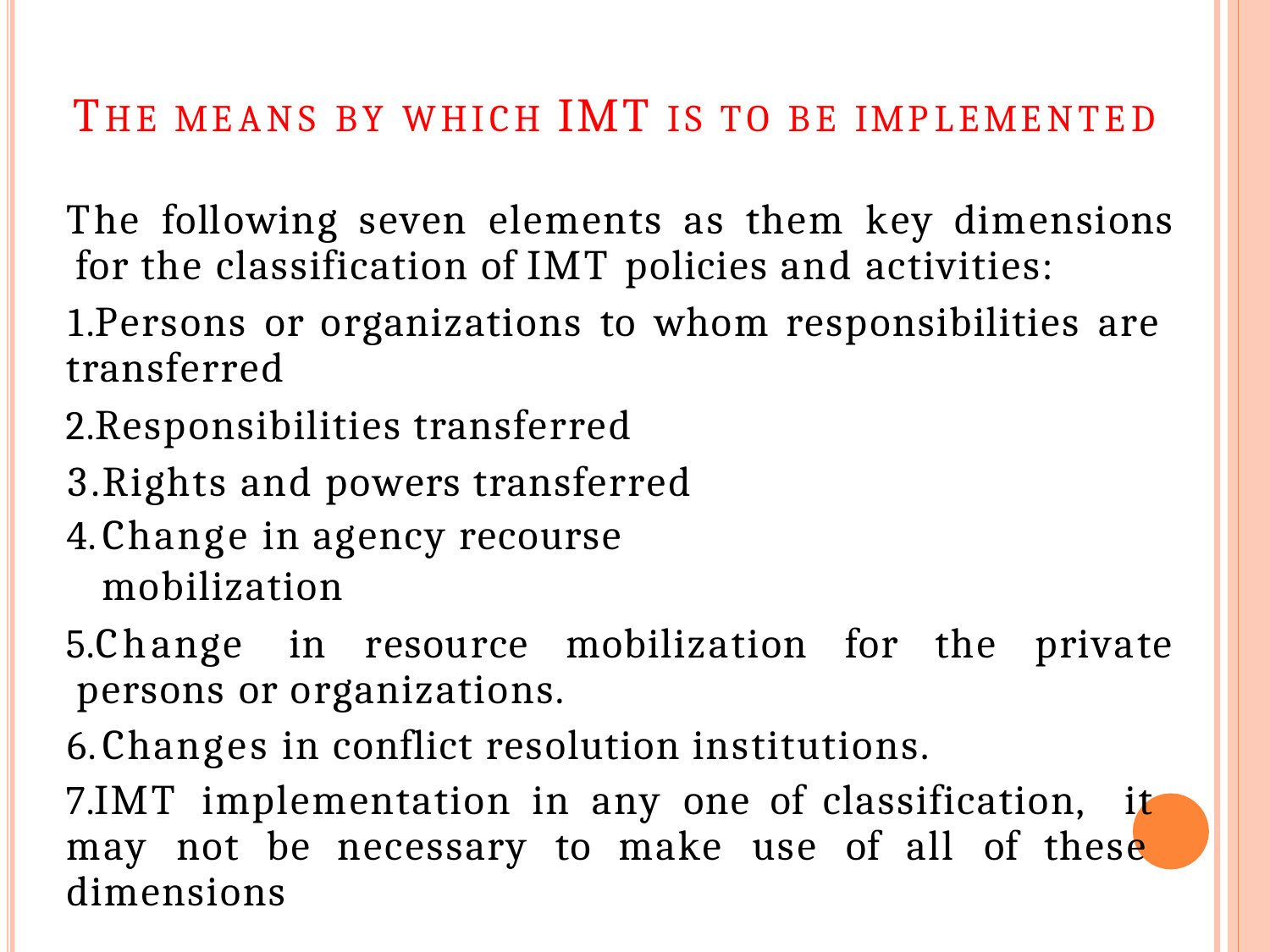

# THE MEANS BY WHICH IMT IS TO BE IMPLEMENTED
The	following	seven	elements	as	them	key	dimensions  for the classification of IMT policies and activities:
Persons or organizations to whom responsibilities are  transferred
Responsibilities transferred  3.Rights and powers transferred
Change in agency recourse mobilization
Change	in	resource	mobilization	for	the	private  persons or organizations.
Changes in conflict resolution institutions.
IMT implementation in any one of classification,  it  may not be necessary to make use of all of these  dimensions